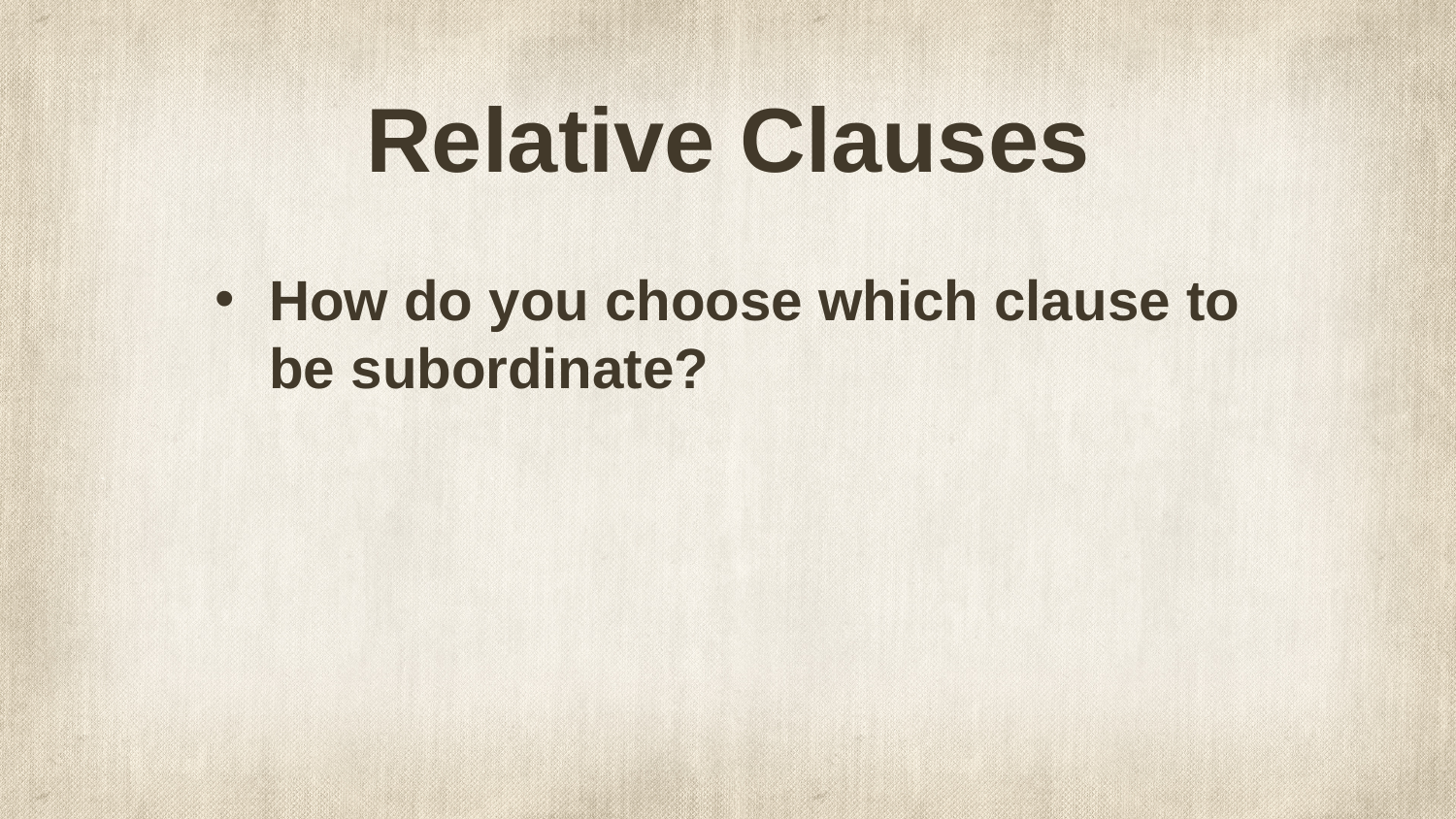

# Relative Clauses
How do you choose which clause to be subordinate?